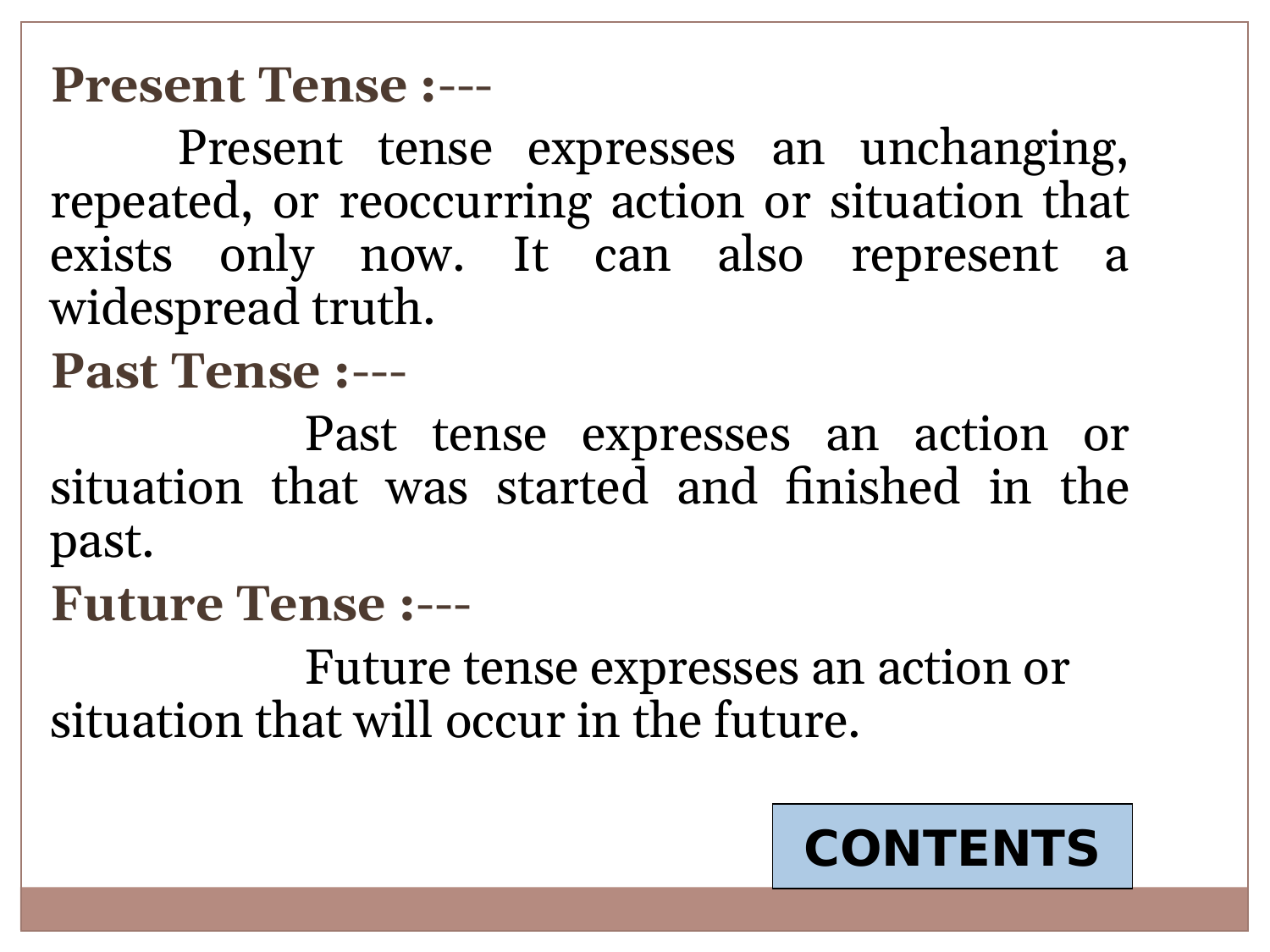

Present Tense :---
		Present tense expresses an unchanging, repeated, or reoccurring action or situation that exists only now. It can also represent a widespread truth.
	Past Tense :---
			Past tense expresses an action or situation that was started and finished in the past.
	Future Tense :---
			Future tense expresses an action or situation that will occur in the future.

CONTENTS